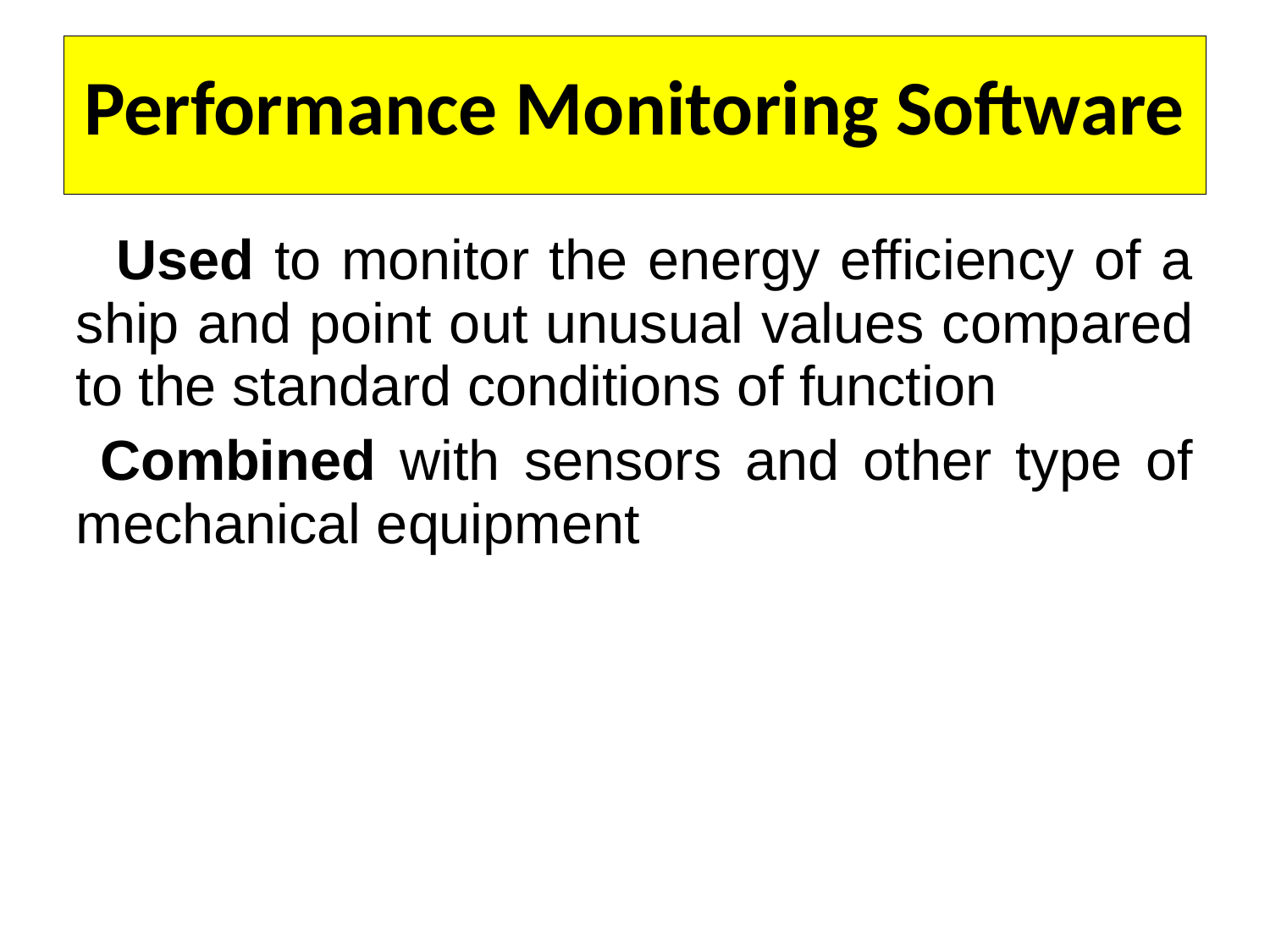

Performance Monitoring Software
  Used to monitor the energy efficiency of a ship and point out unusual values compared to the standard conditions of function
 Combined with sensors and other type of mechanical equipment